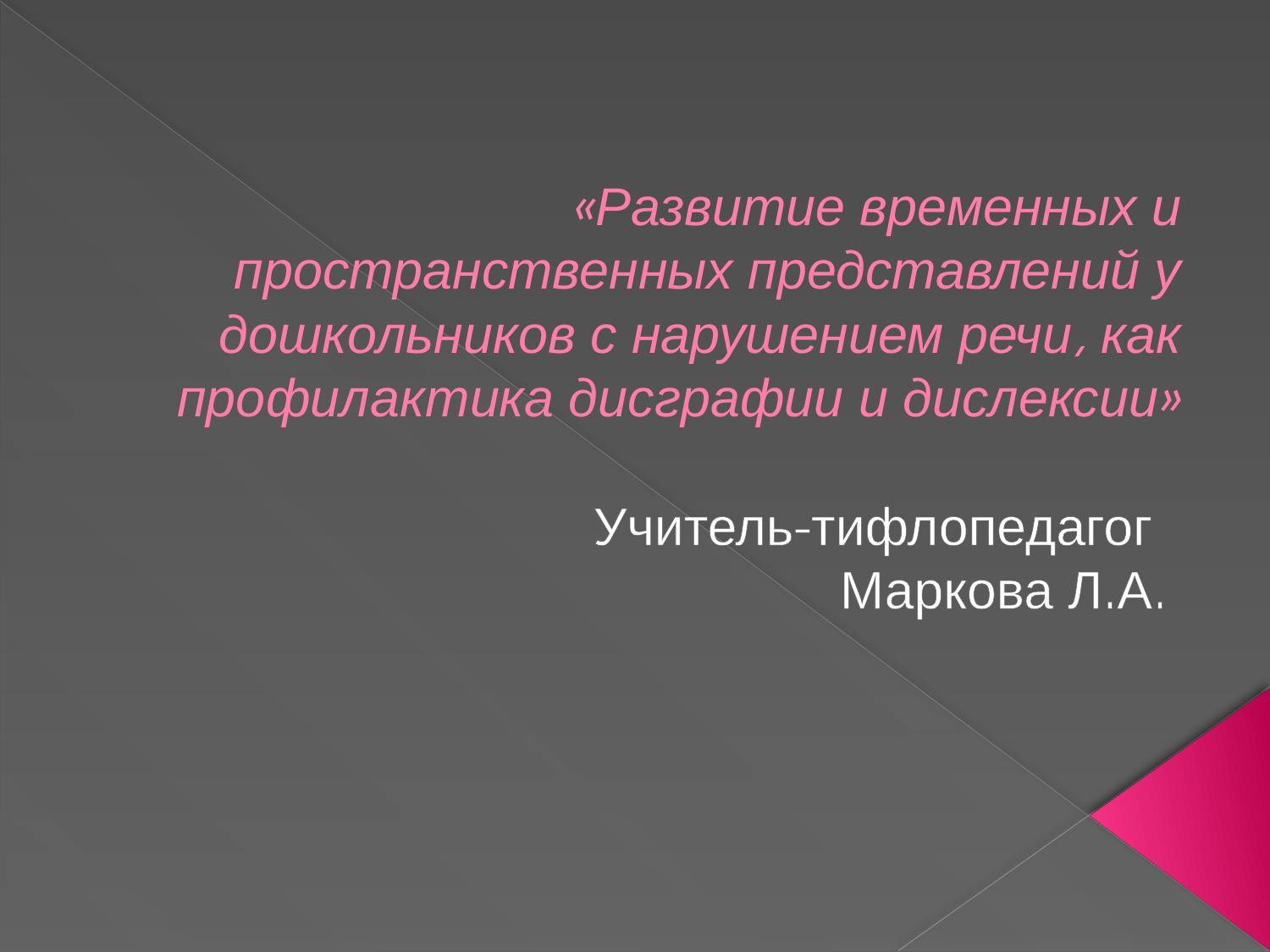

# «Развитие временных и пространственных представлений у дошкольников с нарушением речи, как профилактика дисграфии и дислексии»
                      Учитель-тифлопедагог
	Маркова Л.А.